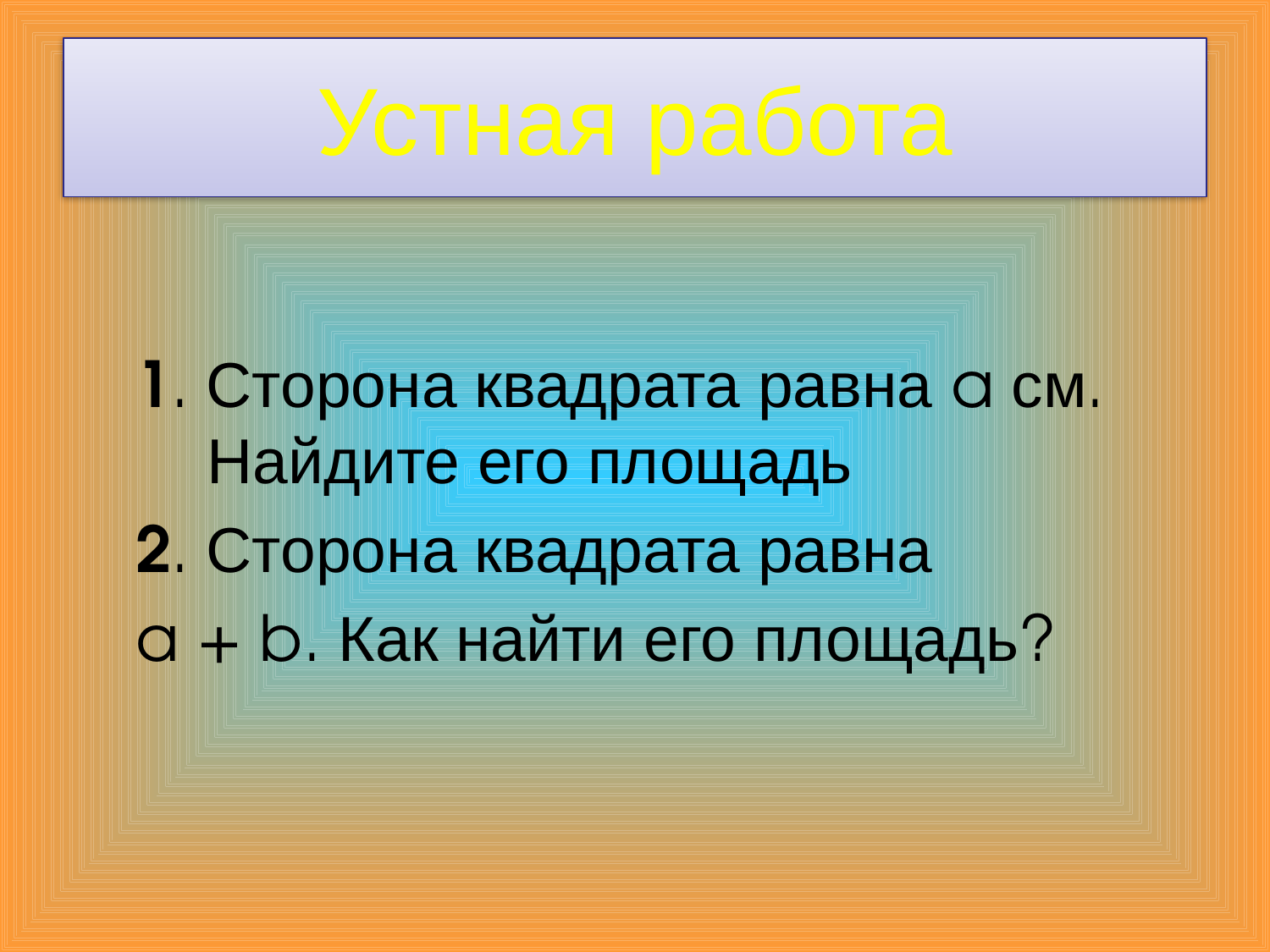

# Устная работа
1. Сторона квадрата равна a см. Найдите его площадь
2. Сторона квадрата равна
a + b. Как найти его площадь?